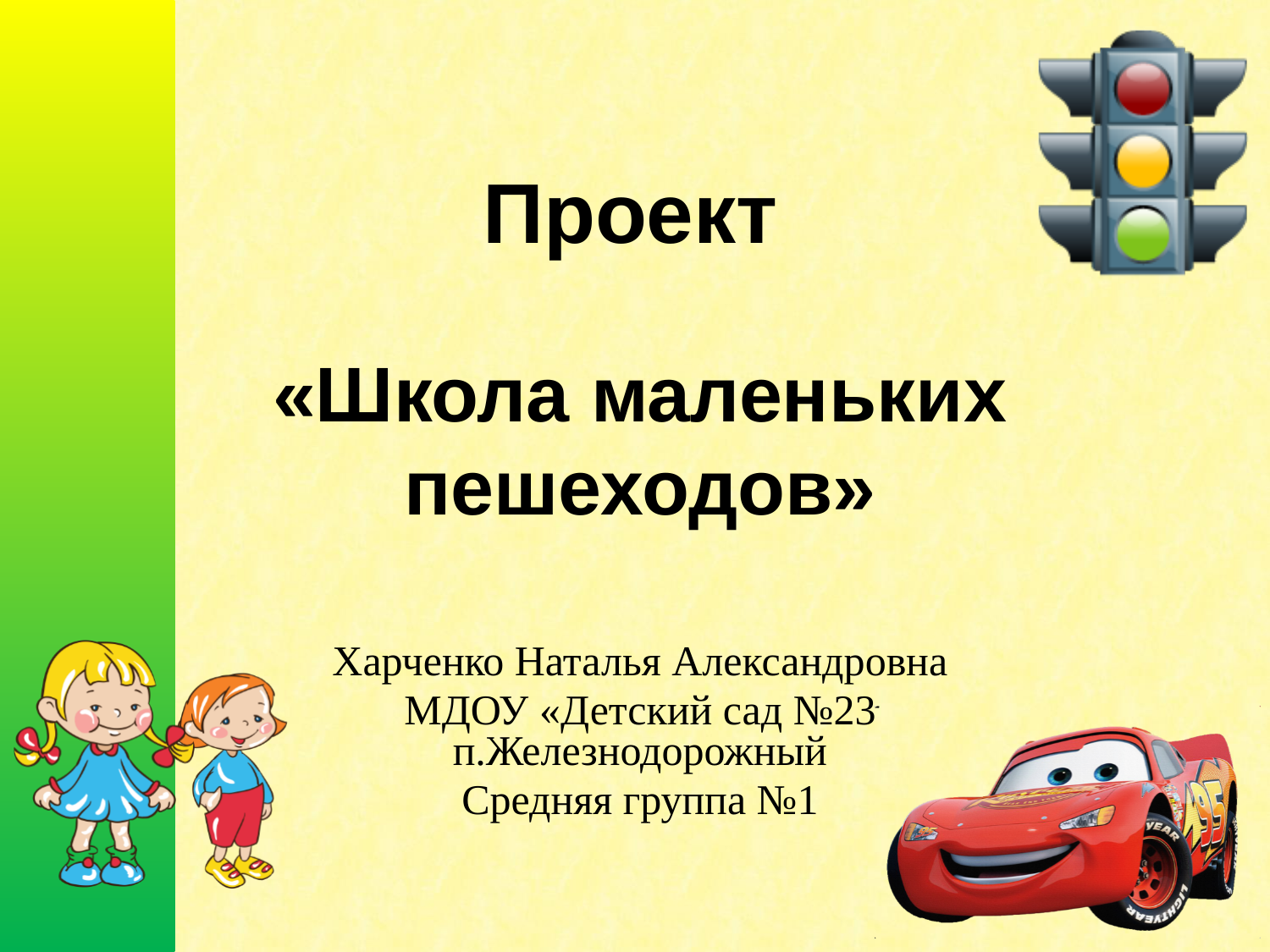

Проект

«Школа маленьких пешеходов»

Харченко Наталья Александровна
МДОУ «Детский сад №23 п.Железнодорожный
Средняя группа №1